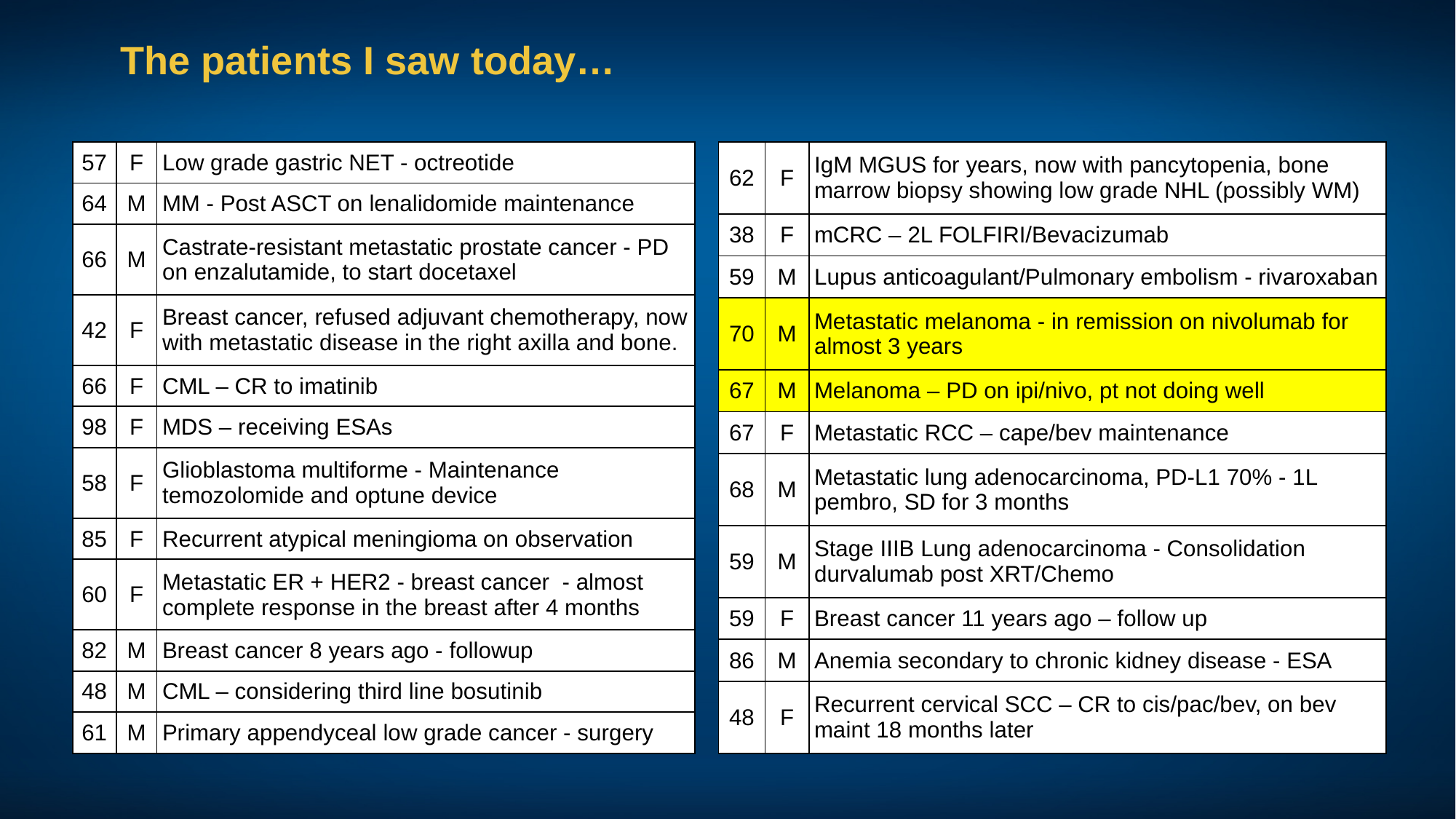

# The patients I saw today…
| 57 | F | Low grade gastric NET - octreotide |
| --- | --- | --- |
| 64 | M | MM - Post ASCT on lenalidomide maintenance |
| 66 | M | Castrate-resistant metastatic prostate cancer - PD on enzalutamide, to start docetaxel |
| 42 | F | Breast cancer, refused adjuvant chemotherapy, now with metastatic disease in the right axilla and bone. |
| 66 | F | CML – CR to imatinib |
| 98 | F | MDS – receiving ESAs |
| 58 | F | Glioblastoma multiforme - Maintenance temozolomide and optune device |
| 85 | F | Recurrent atypical meningioma on observation |
| 60 | F | Metastatic ER + HER2 - breast cancer - almost complete response in the breast after 4 months |
| 82 | M | Breast cancer 8 years ago - followup |
| 48 | M | CML – considering third line bosutinib |
| 61 | M | Primary appendyceal low grade cancer - surgery |
| 62 | F | IgM MGUS for years, now with pancytopenia, bone marrow biopsy showing low grade NHL (possibly WM) |
| --- | --- | --- |
| 38 | F | mCRC – 2L FOLFIRI/Bevacizumab |
| 59 | M | Lupus anticoagulant/Pulmonary embolism - rivaroxaban |
| 70 | M | Metastatic melanoma - in remission on nivolumab for almost 3 years |
| 67 | M | Melanoma – PD on ipi/nivo, pt not doing well |
| 67 | F | Metastatic RCC – cape/bev maintenance |
| 68 | M | Metastatic lung adenocarcinoma, PD-L1 70% - 1L pembro, SD for 3 months |
| 59 | M | Stage IIIB Lung adenocarcinoma - Consolidation durvalumab post XRT/Chemo |
| 59 | F | Breast cancer 11 years ago – follow up |
| 86 | M | Anemia secondary to chronic kidney disease - ESA |
| 48 | F | Recurrent cervical SCC – CR to cis/pac/bev, on bev maint 18 months later |